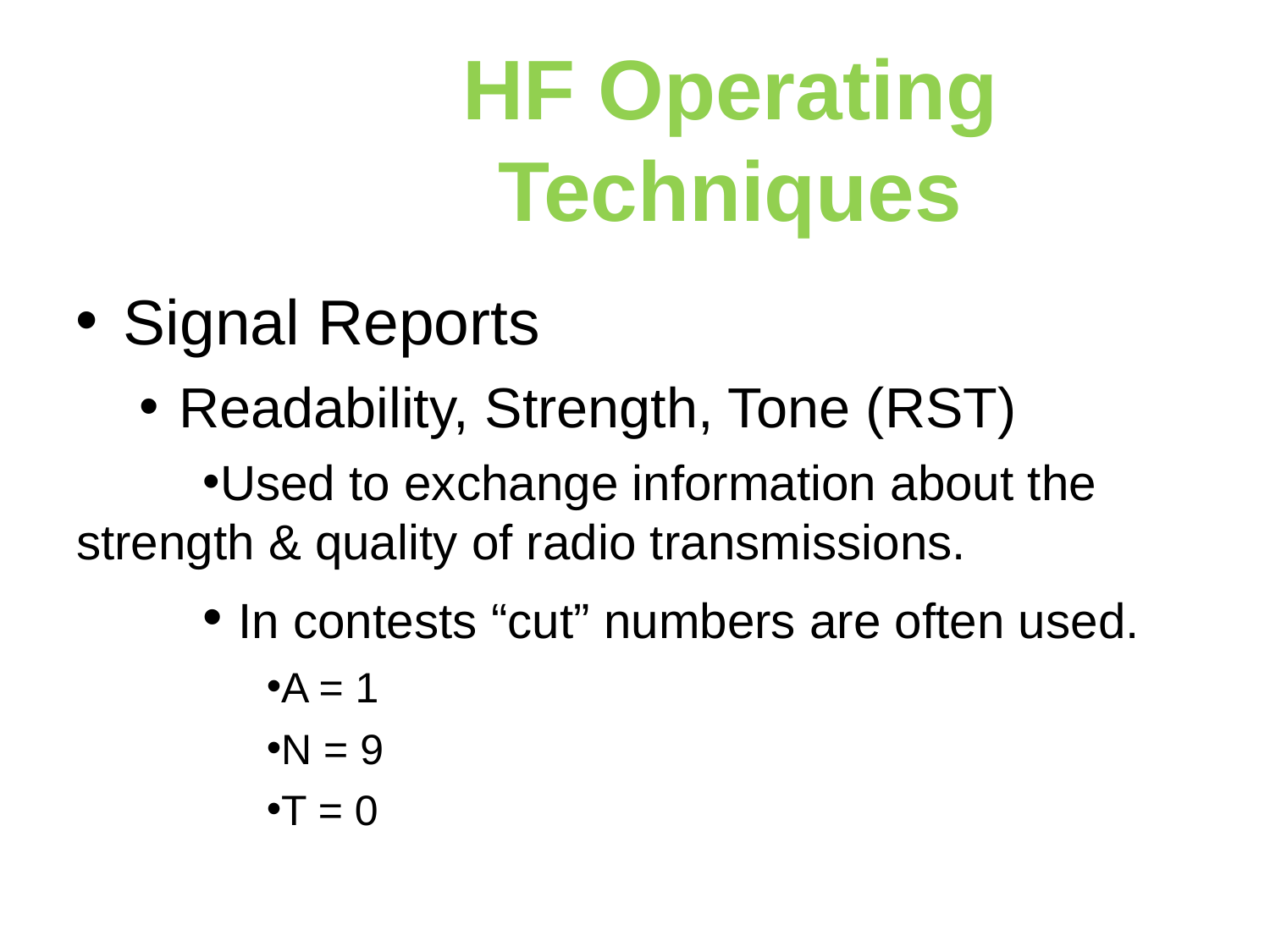

HF Operating Techniques
Signal Reports
Readability, Strength, Tone (RST)
Used to exchange information about the strength & quality of radio transmissions.
 In contests “cut” numbers are often used.
A = 1
N = 9
T = 0